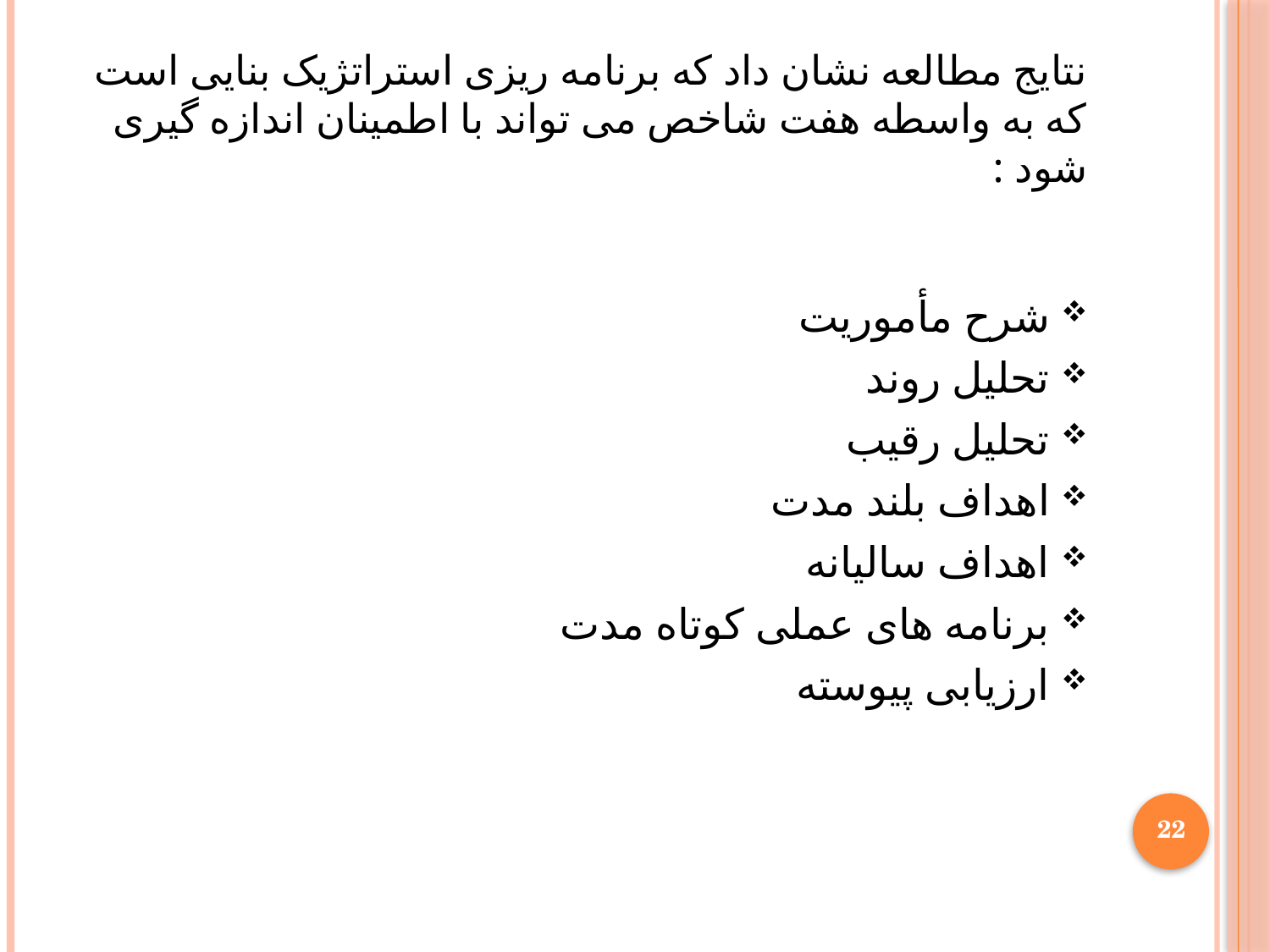

# نتایج مطالعه نشان داد که برنامه ریزی استراتژیک بنایی است که به واسطه هفت شاخص می تواند با اطمینان اندازه گیری شود :

شرح مأموریت
تحلیل روند
تحلیل رقیب
اهداف بلند مدت
اهداف سالیانه
برنامه های عملی کوتاه مدت
ارزیابی پیوسته
22